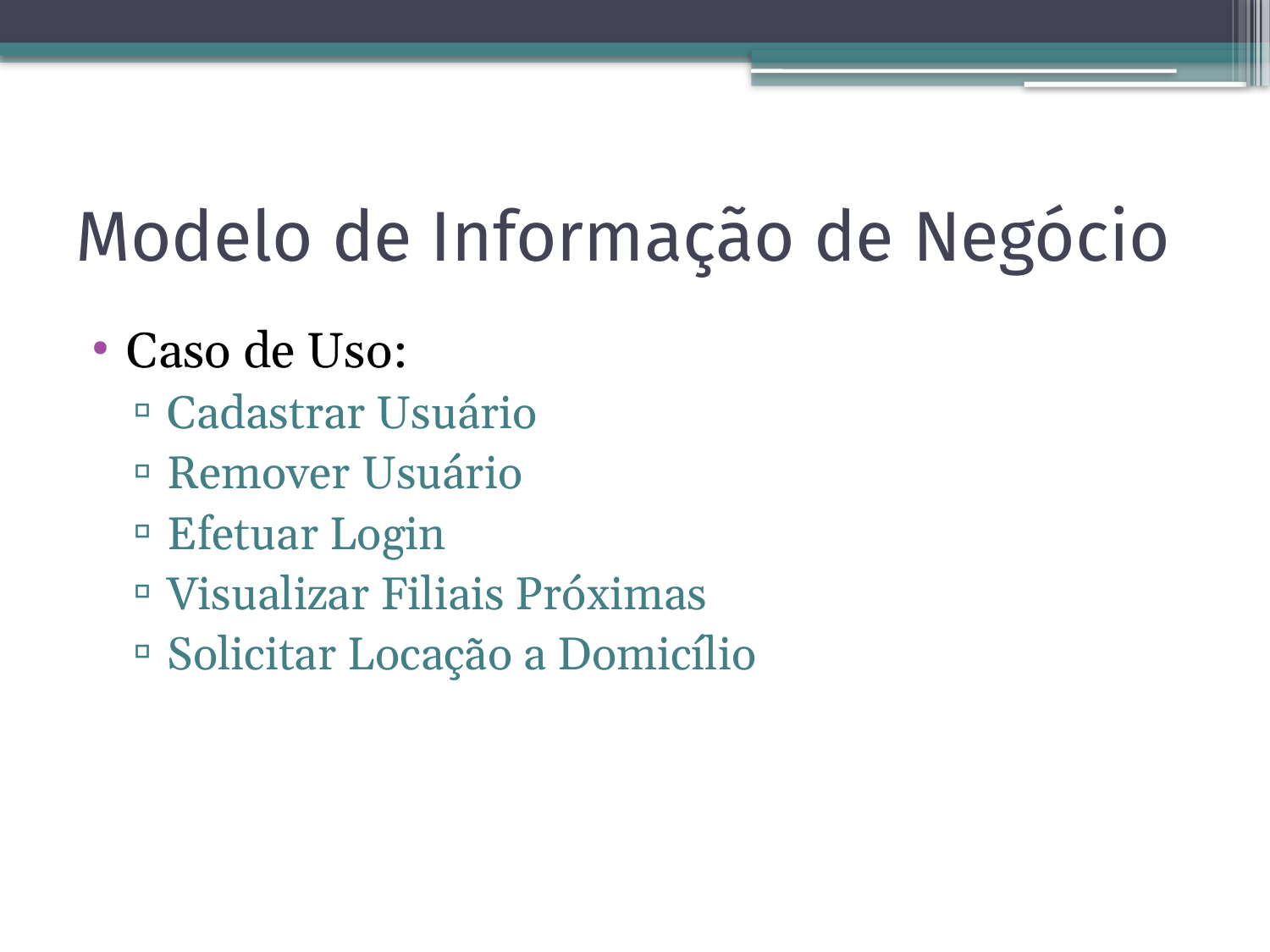

# Modelo de Informação de Negócio
Caso de Uso:
Cadastrar Usuário
Remover Usuário
Efetuar Login
Visualizar Filiais Próximas
Solicitar Locação a Domicílio